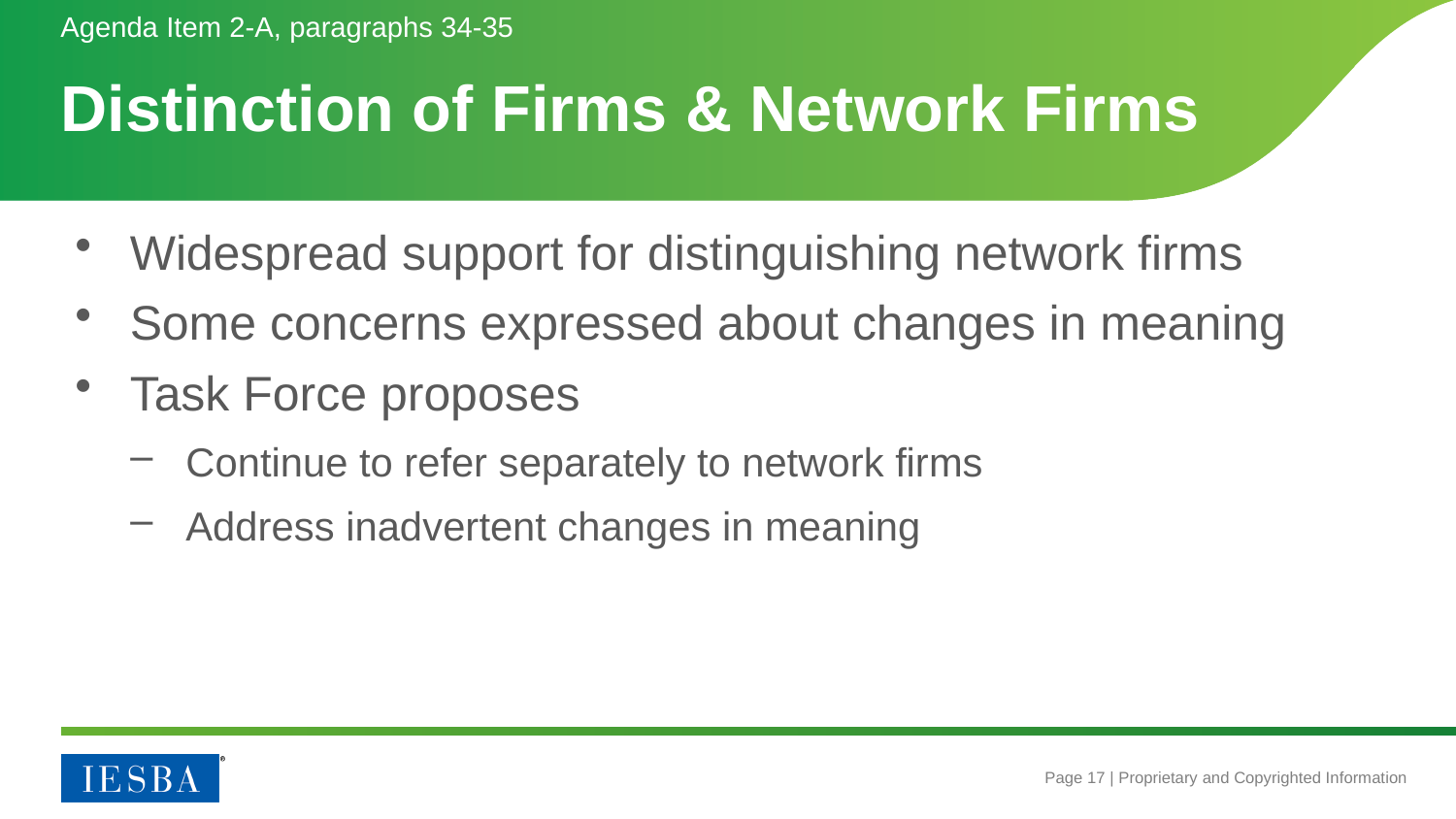

Agenda Item 2-A, paragraphs 34-35
# Distinction of Firms & Network Firms
Widespread support for distinguishing network firms
Some concerns expressed about changes in meaning
Task Force proposes
Continue to refer separately to network firms
Address inadvertent changes in meaning